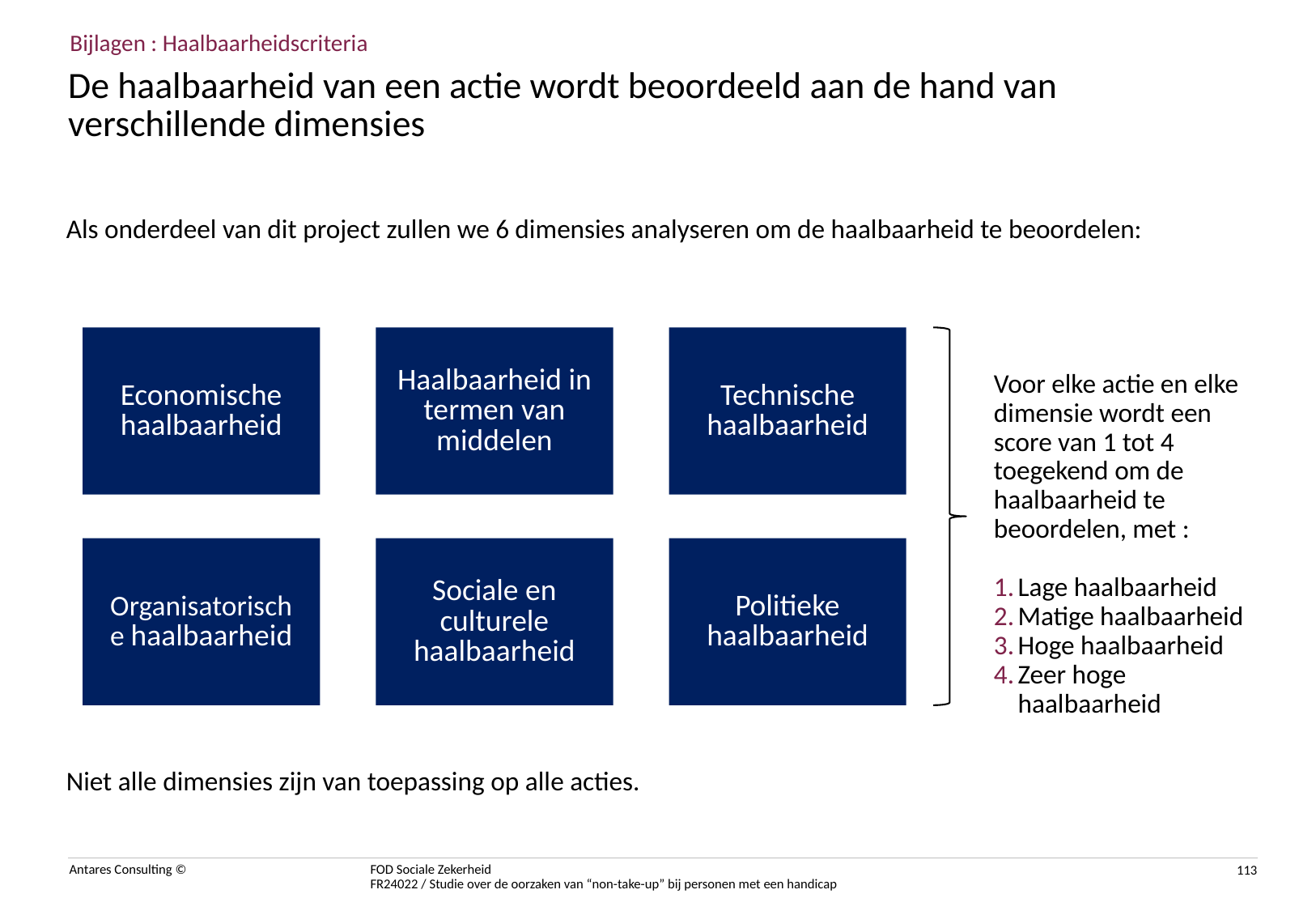

Bijlagen : Haalbaarheidscriteria
# De haalbaarheid van een actie wordt beoordeeld aan de hand van verschillende dimensies
Als onderdeel van dit project zullen we 6 dimensies analyseren om de haalbaarheid te beoordelen:

Niet alle dimensies zijn van toepassing op alle acties.
Economische haalbaarheid
Haalbaarheid in termen van middelen
Technische haalbaarheid

Voor elke actie en elke dimensie wordt een score van 1 tot 4 toegekend om de haalbaarheid te beoordelen, met :

Lage haalbaarheid
Matige haalbaarheid
Hoge haalbaarheid
Zeer hoge haalbaarheid
Organisatorische haalbaarheid
Sociale en culturele haalbaarheid
Politieke haalbaarheid